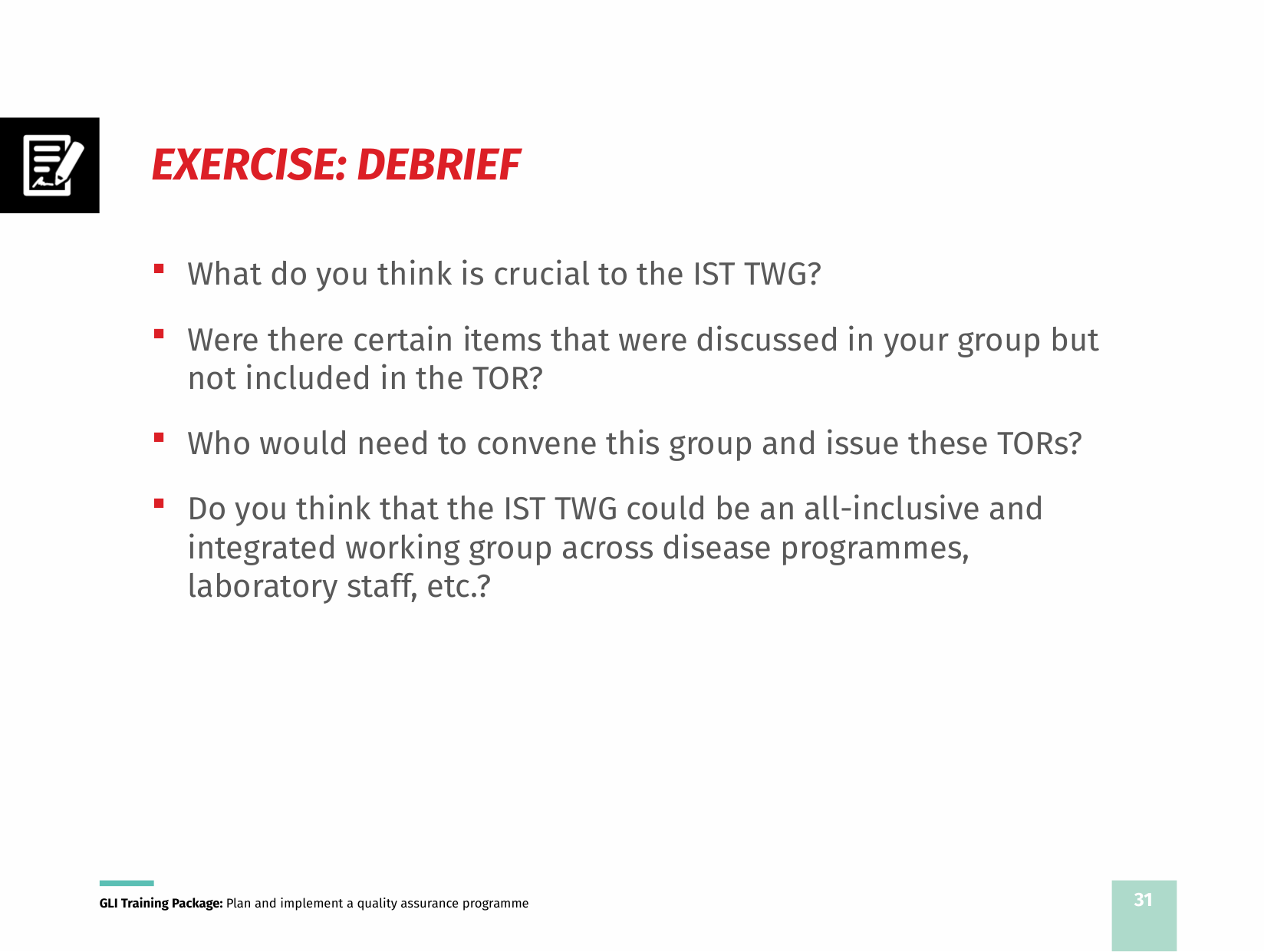

# EXERCISE: DEBRIEF
What do you think is crucial to the IST TWG?
Were there certain items that were discussed in your group but not included in the TOR?
Who would need to convene this group and issue these TORs?
Do you think that the IST TWG could be an all-inclusive and integrated working group across disease programmes, laboratory staff, etc.?